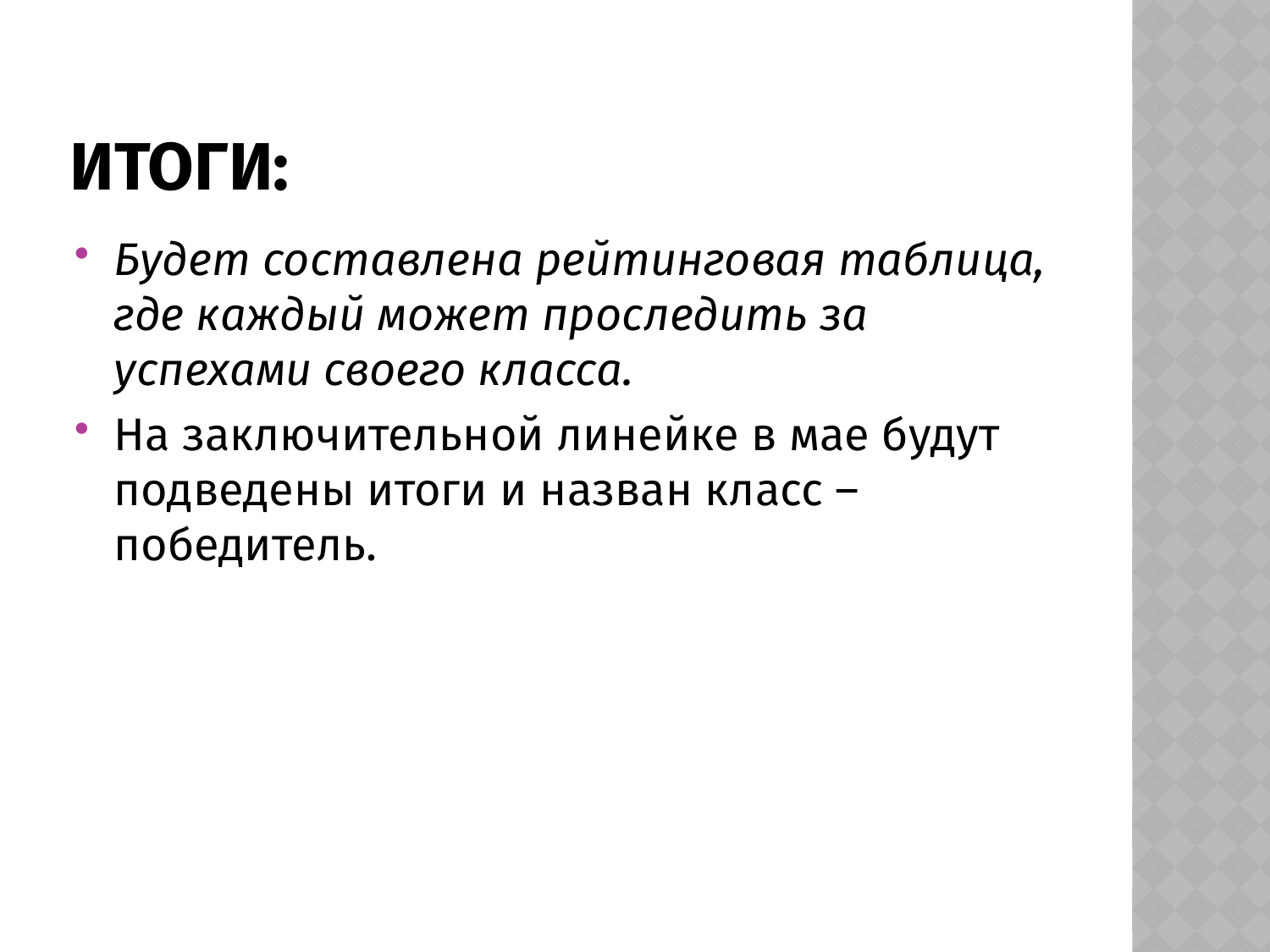

# Итоги:
Будет составлена рейтинговая таблица, где каждый может проследить за успехами своего класса.
На заключительной линейке в мае будут подведены итоги и назван класс – победитель.